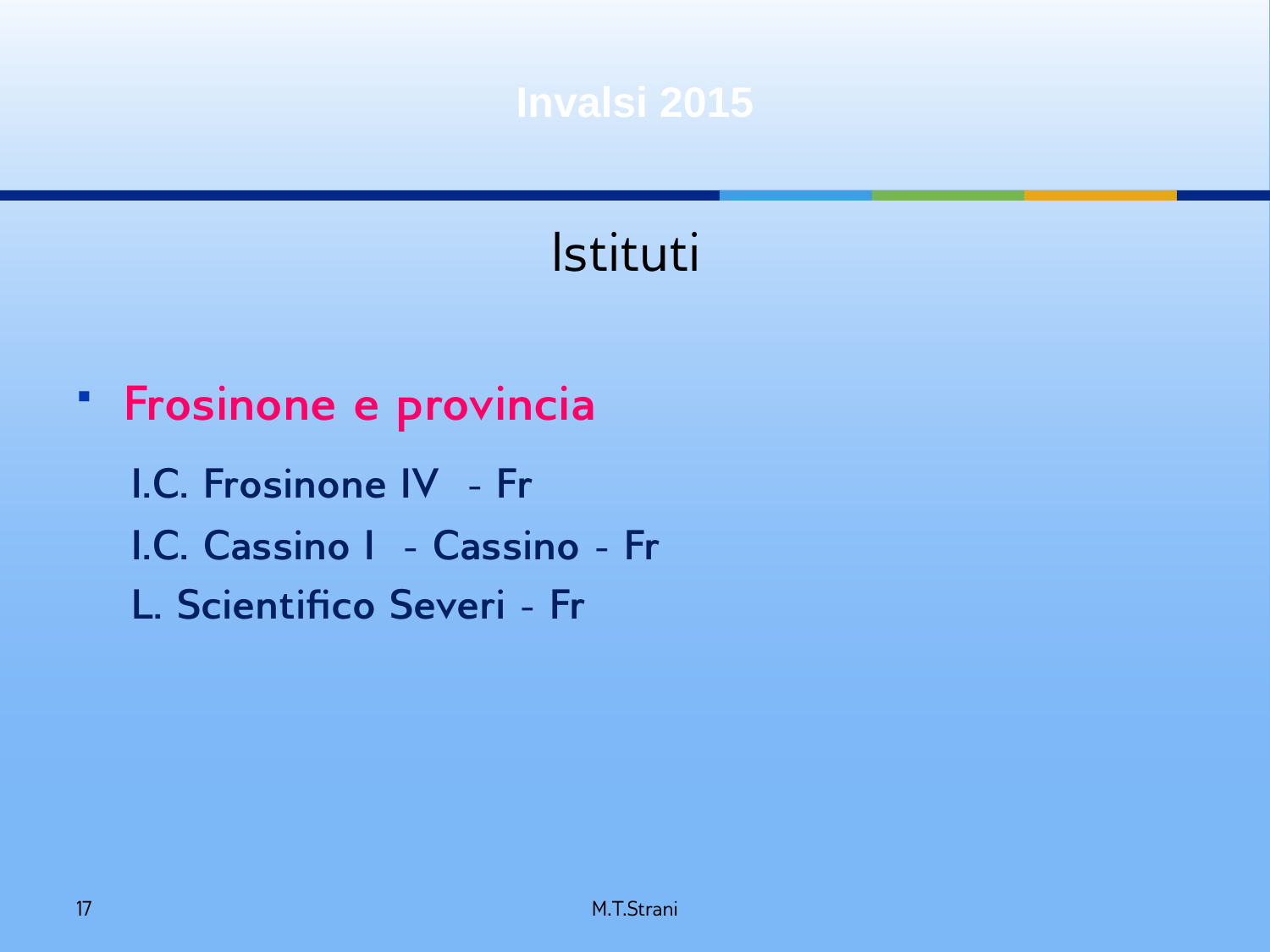

# Invalsi 2015
Istituti

Frosinone e provincia
   I.C. Frosinone IV  - Fr
    I.C. Cassino I  - Cassino - Fr
    L. Scientifico Severi - Fr

17
M.T.Strani